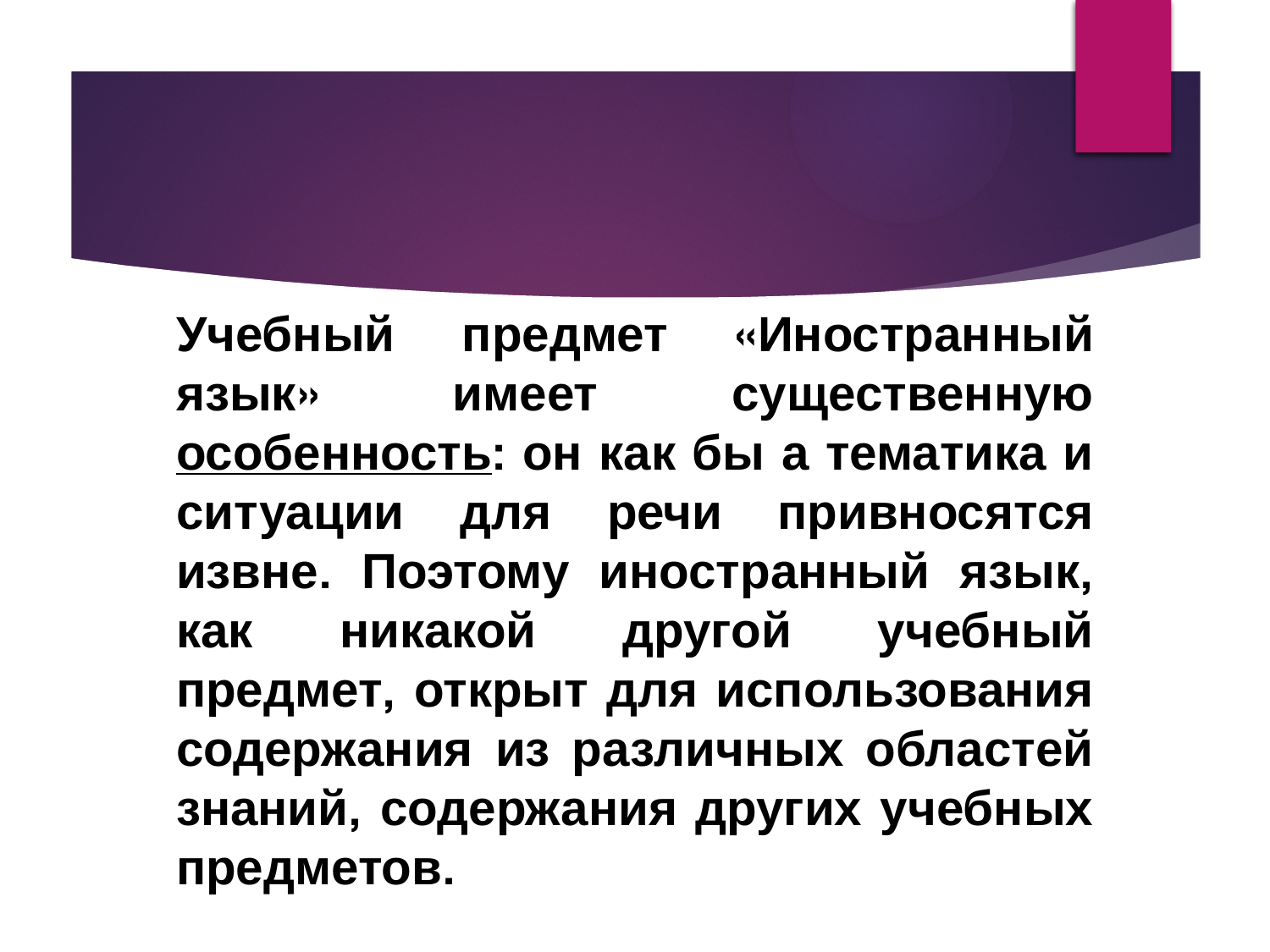

Учебный предмет «Иностранный язык» имеет существенную особенность: он как бы а тематика и ситуации для речи привносятся извне. Поэтому иностранный язык, как никакой другой учебный предмет, открыт для использования содержания из различных областей знаний, содержания других учебных предметов.